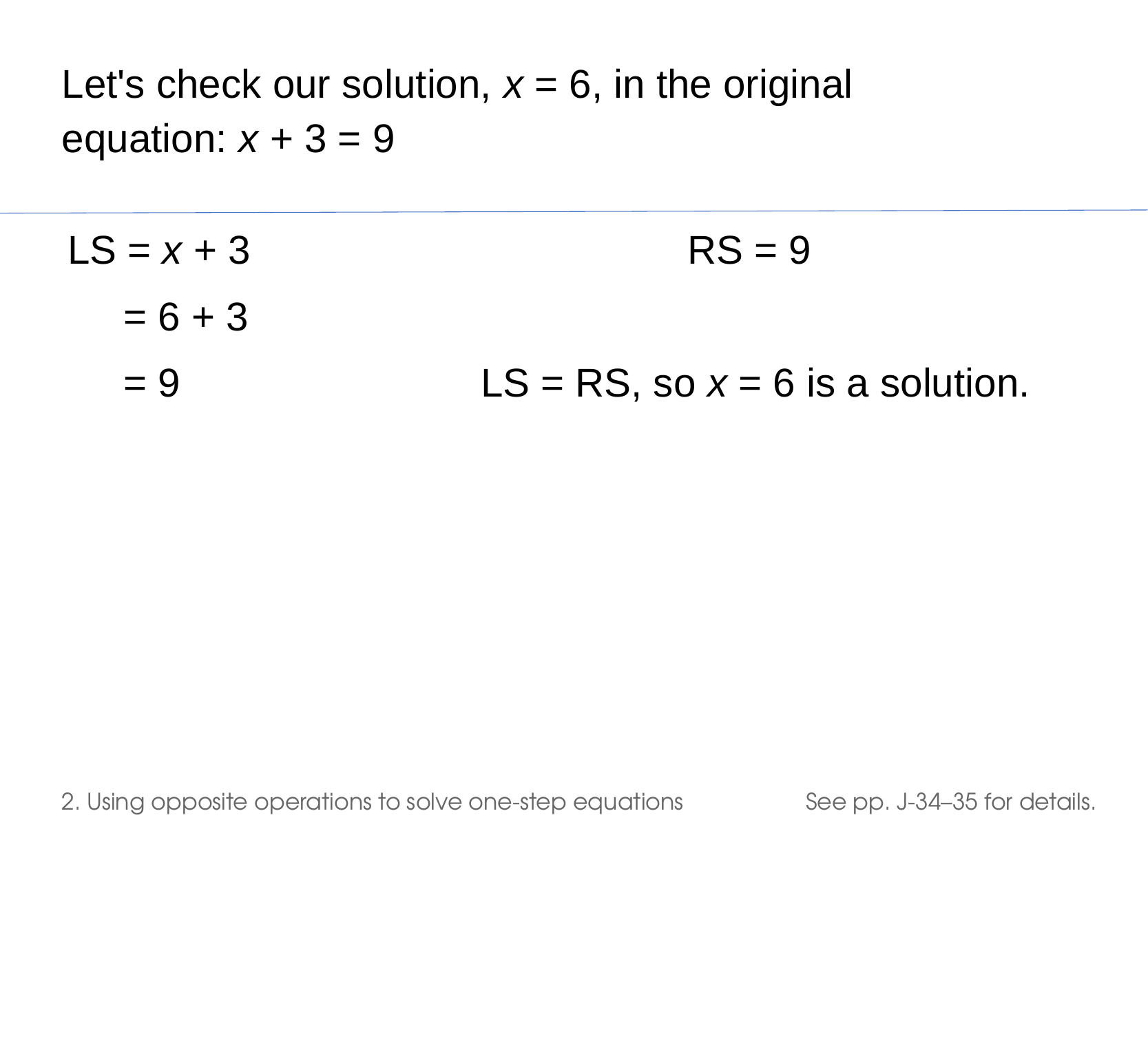

Let's check our solution, x = 6, in the original equation: x + 3 = 9
LS = x + 3					RS = 9
     = 6 + 3
     = 9			LS = RS, so x = 6 is a solution.
2. Using opposite operations to solve one-step equations
See pp. J-34–35 for details.